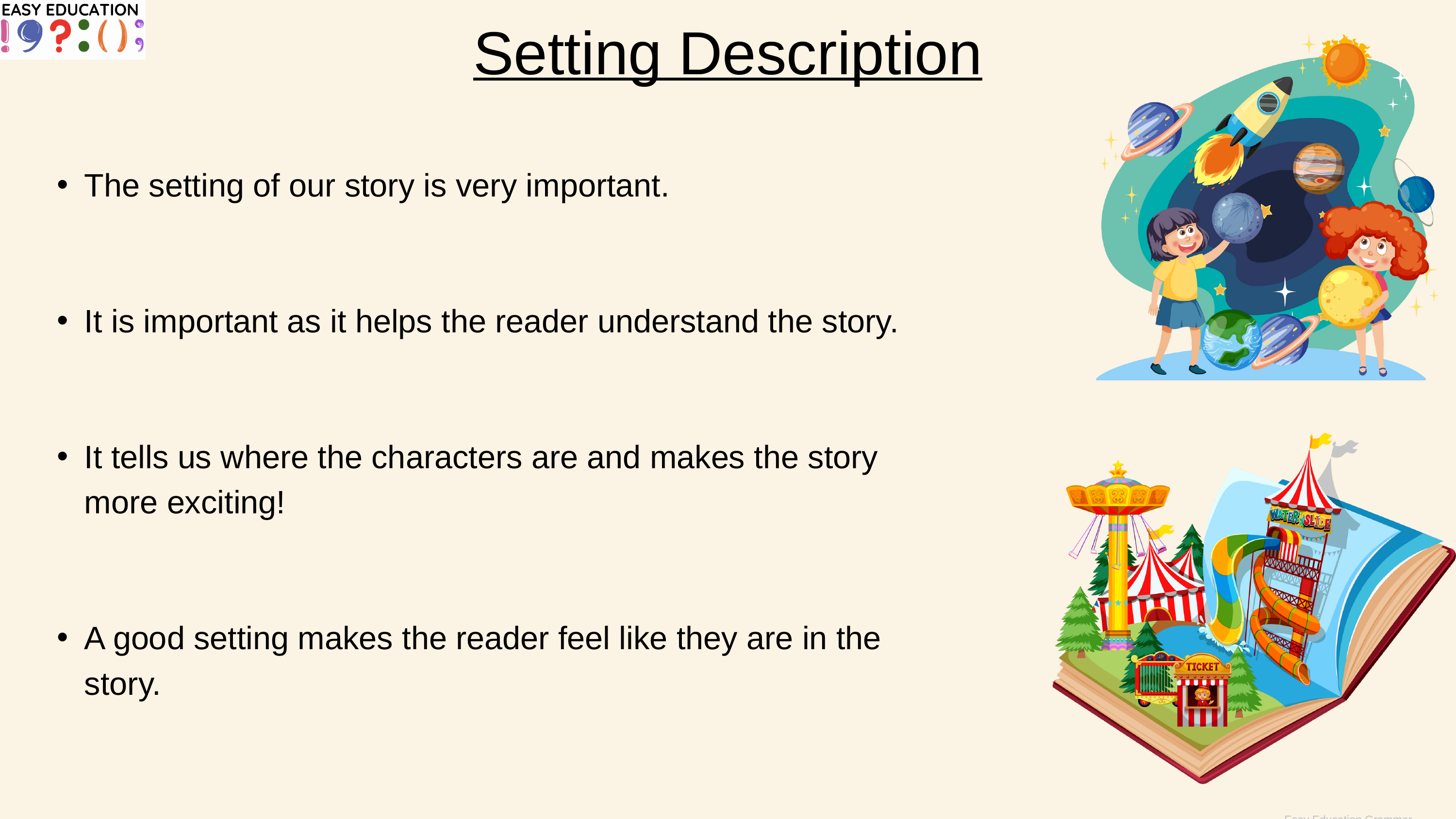

Setting Description

The setting of our story is very important.

It is important as it helps the reader understand the story.

It tells us where the characters are and makes the story more exciting!

A good setting makes the reader feel like they are in the story.